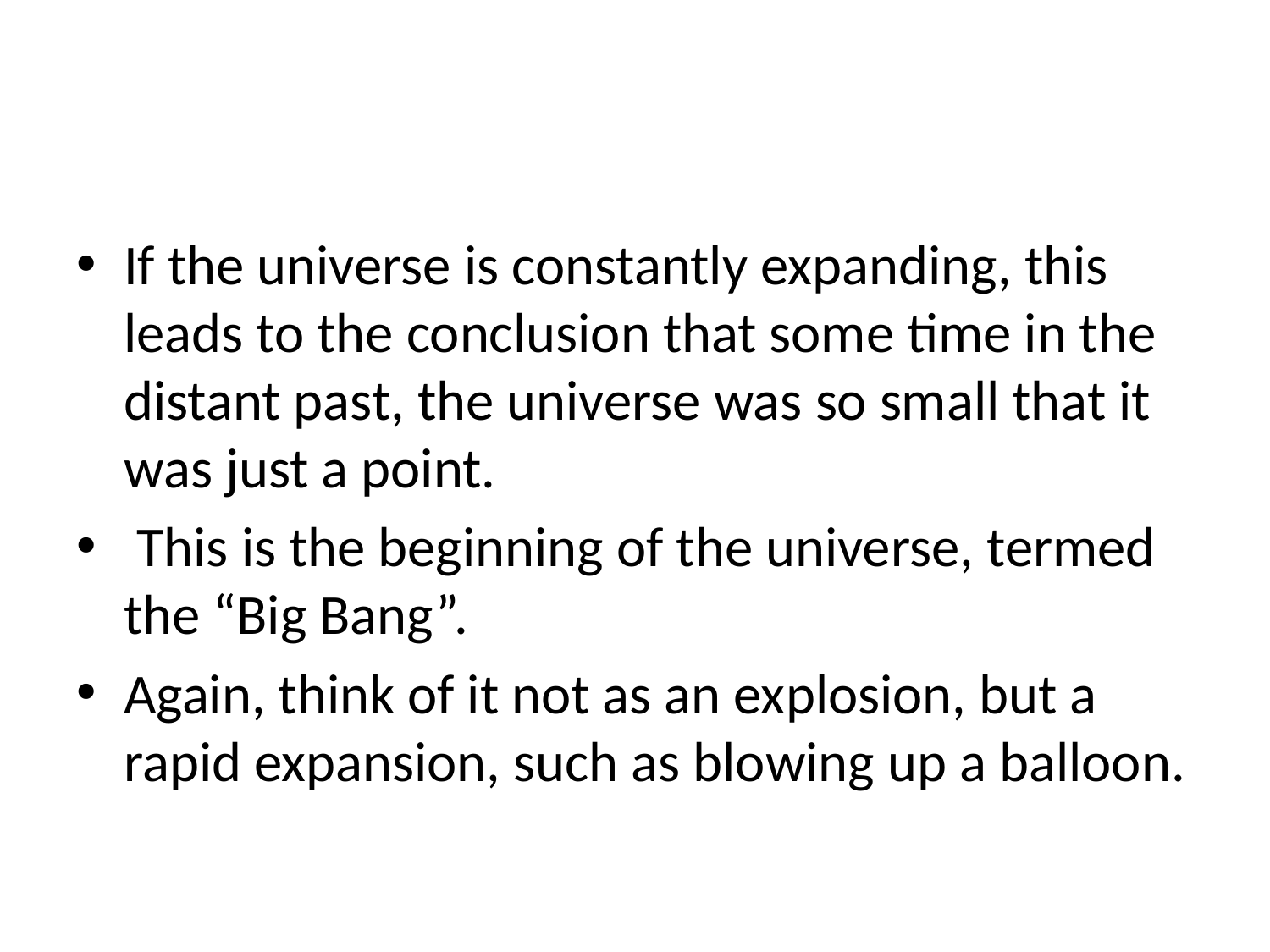

#
If the universe is constantly expanding, this leads to the conclusion that some time in the distant past, the universe was so small that it was just a point.
 This is the beginning of the universe, termed the “Big Bang”.
Again, think of it not as an explosion, but a rapid expansion, such as blowing up a balloon.